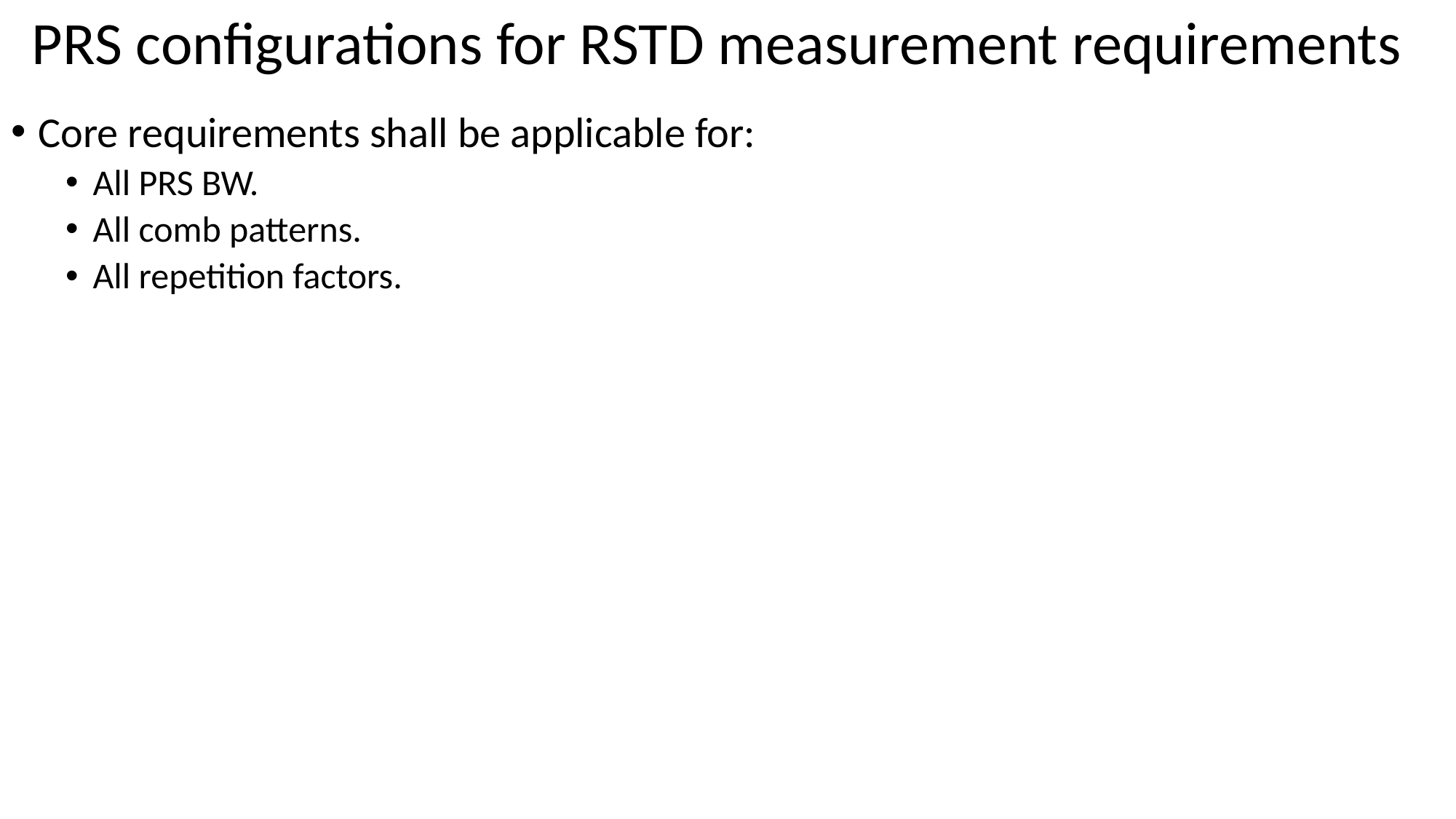

# PRS configurations for RSTD measurement requirements
Core requirements shall be applicable for:
All PRS BW.
All comb patterns.
All repetition factors.